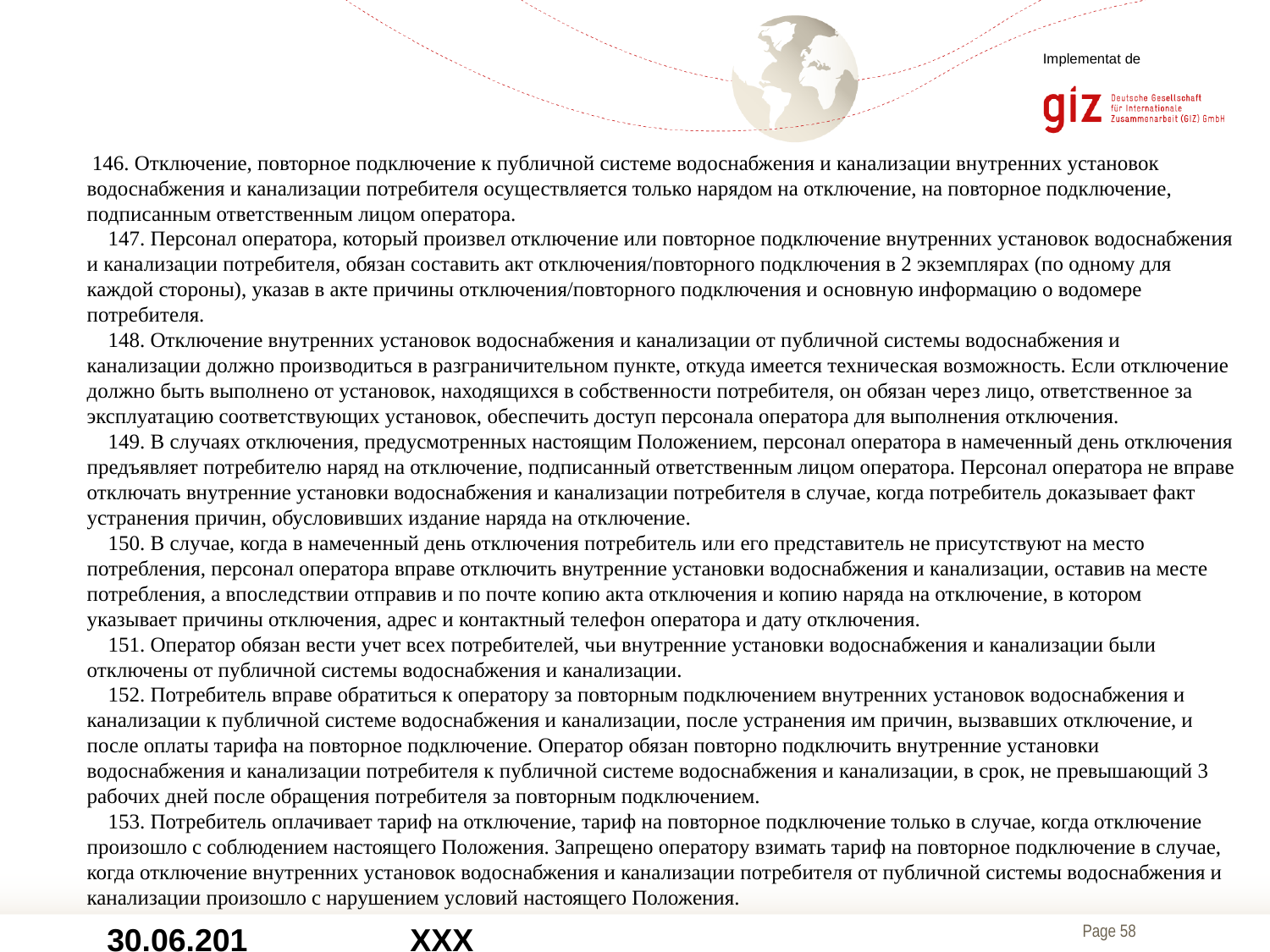

Implementat de
 146. Отключение, повторное подключение к публичной системе водоснабжения и канализации внутренних установок водоснабжения и канализации потребителя осуществляется только нарядом на отключение, на повторное подключение, подписанным ответственным лицом оператора.
    147. Персонал оператора, который произвел отключение или повторное подключение внутренних установок водоснабжения и канализации потребителя, обязан составить акт отключения/повторного подключения в 2 экземплярах (по одному для каждой стороны), указав в акте причины отключения/повторного подключения и основную информацию о водомере потребителя.
    148. Отключение внутренних установок водоснабжения и канализации от публичной системы водоснабжения и канализации должно производиться в разграничительном пункте, откуда имеется техническая возможность. Если отключение должно быть выполнено от установок, находящихся в собственности потребителя, он обязан через лицо, ответственное за эксплуатацию соответствующих установок, обеспечить доступ персонала оператора для выполнения отключения.
    149. В случаях отключения, предусмотренных настоящим Положением, персонал оператора в намеченный день отключения предъявляет потребителю наряд на отключение, подписанный ответственным лицом оператора. Персонал оператора не вправе отключать внутренние установки водоснабжения и канализации потребителя в случае, когда потребитель доказывает факт устранения причин, обусловивших издание наряда на отключение.
    150. В случае, когда в намеченный день отключения потребитель или его представитель не присутствуют на место потребления, персонал оператора вправе отключить внутренние установки водоснабжения и канализации, оставив на месте потребления, а впоследствии отправив и по почте копию акта отключения и копию наряда на отключение, в котором указывает причины отключения, адрес и контактный телефон оператора и дату отключения.
    151. Оператор обязан вести учет всех потребителей, чьи внутренние установки водоснабжения и канализации были отключены от публичной системы водоснабжения и канализации.
    152. Потребитель вправе обратиться к оператору за повторным подключением внутренних установок водоснабжения и канализации к публичной системе водоснабжения и канализации, после устранения им причин, вызвавших отключение, и после оплаты тарифа на повторное подключение. Оператор обязан повторно подключить внутренние установки водоснабжения и канализации потребителя к публичной системе водоснабжения и канализации, в срок, не превышающий 3 рабочих дней после обращения потребителя за повторным подключением.
    153. Потребитель оплачивает тариф на отключение, тариф на повторное подключение только в случае, когда отключение произошло с соблюдением настоящего Положения. Запрещено оператору взимать тариф на повторное подключение в случае, когда отключение внутренних установок водоснабжения и канализации потребителя от публичной системы водоснабжения и канализации произошло с нарушением условий настоящего Положения.

30.06.2017
XXX